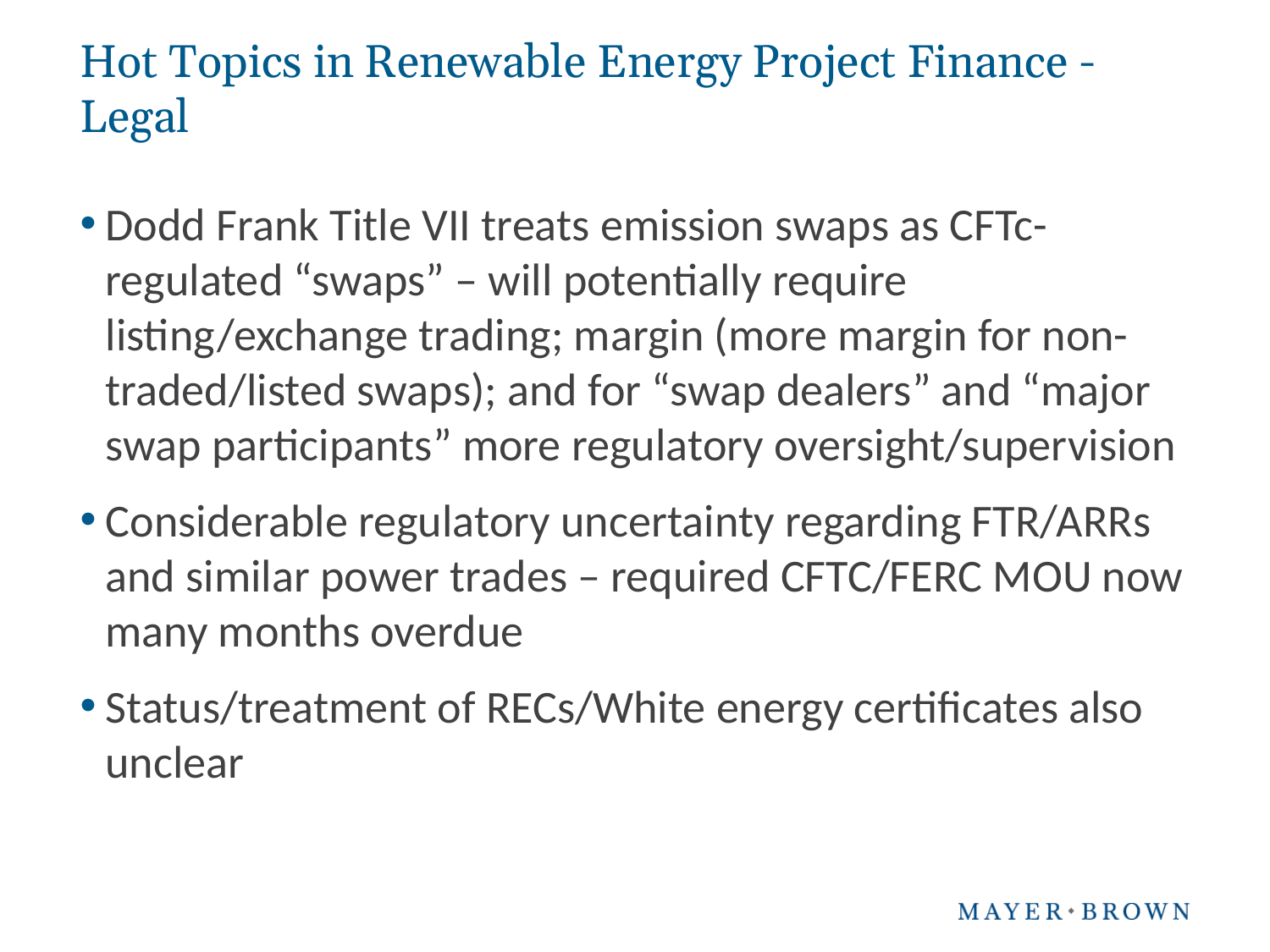

# Hot Topics in Renewable Energy Project Finance - Legal
Dodd Frank Title VII treats emission swaps as CFTc-regulated “swaps” – will potentially require listing/exchange trading; margin (more margin for non-traded/listed swaps); and for “swap dealers” and “major swap participants” more regulatory oversight/supervision
Considerable regulatory uncertainty regarding FTR/ARRs and similar power trades – required CFTC/FERC MOU now many months overdue
Status/treatment of RECs/White energy certificates also unclear